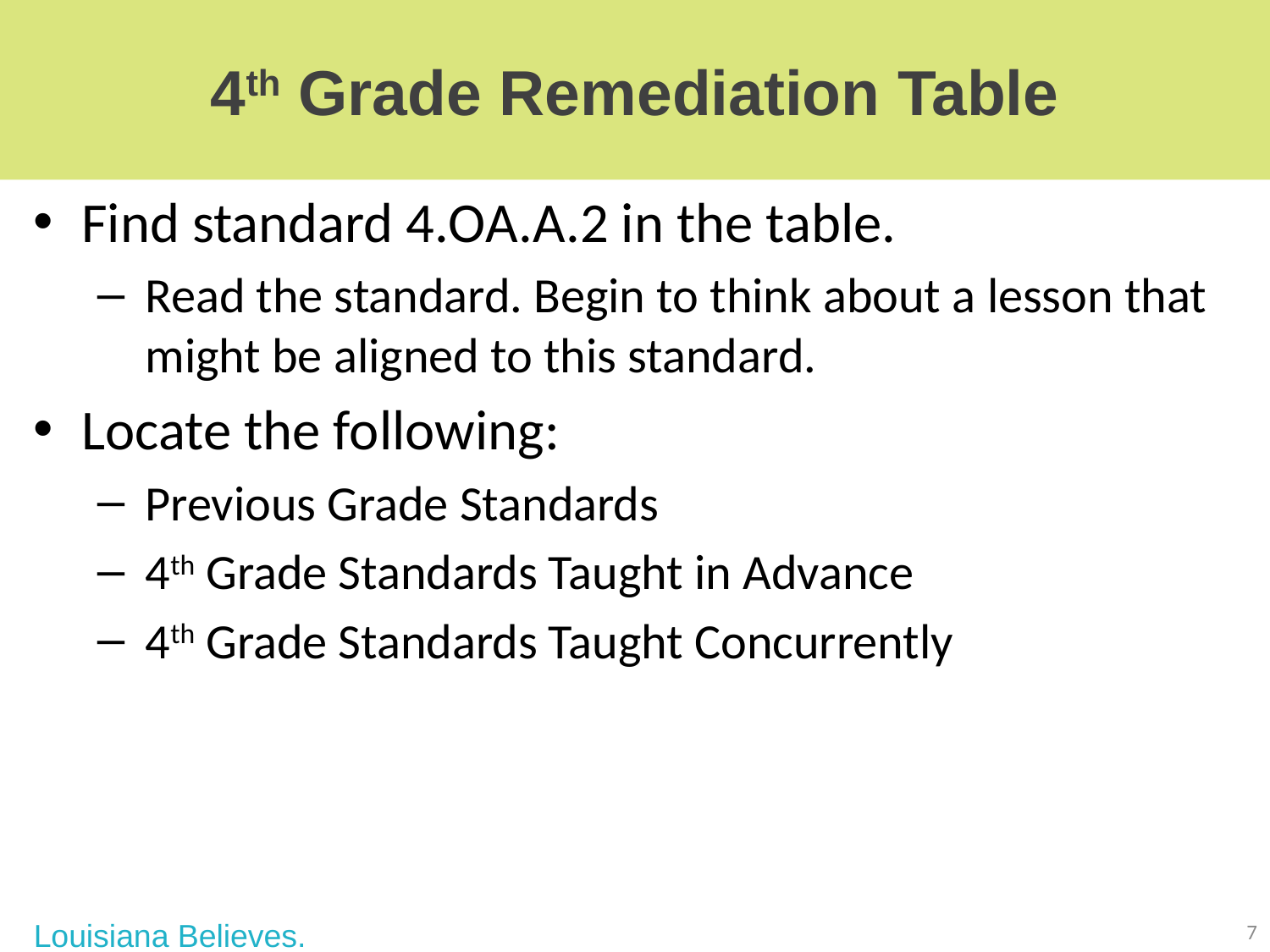

# 4th Grade Remediation Table
Find standard 4.OA.A.2 in the table.
Read the standard. Begin to think about a lesson that might be aligned to this standard.
Locate the following:
Previous Grade Standards
4th Grade Standards Taught in Advance
4th Grade Standards Taught Concurrently

Louisiana Believes.
7